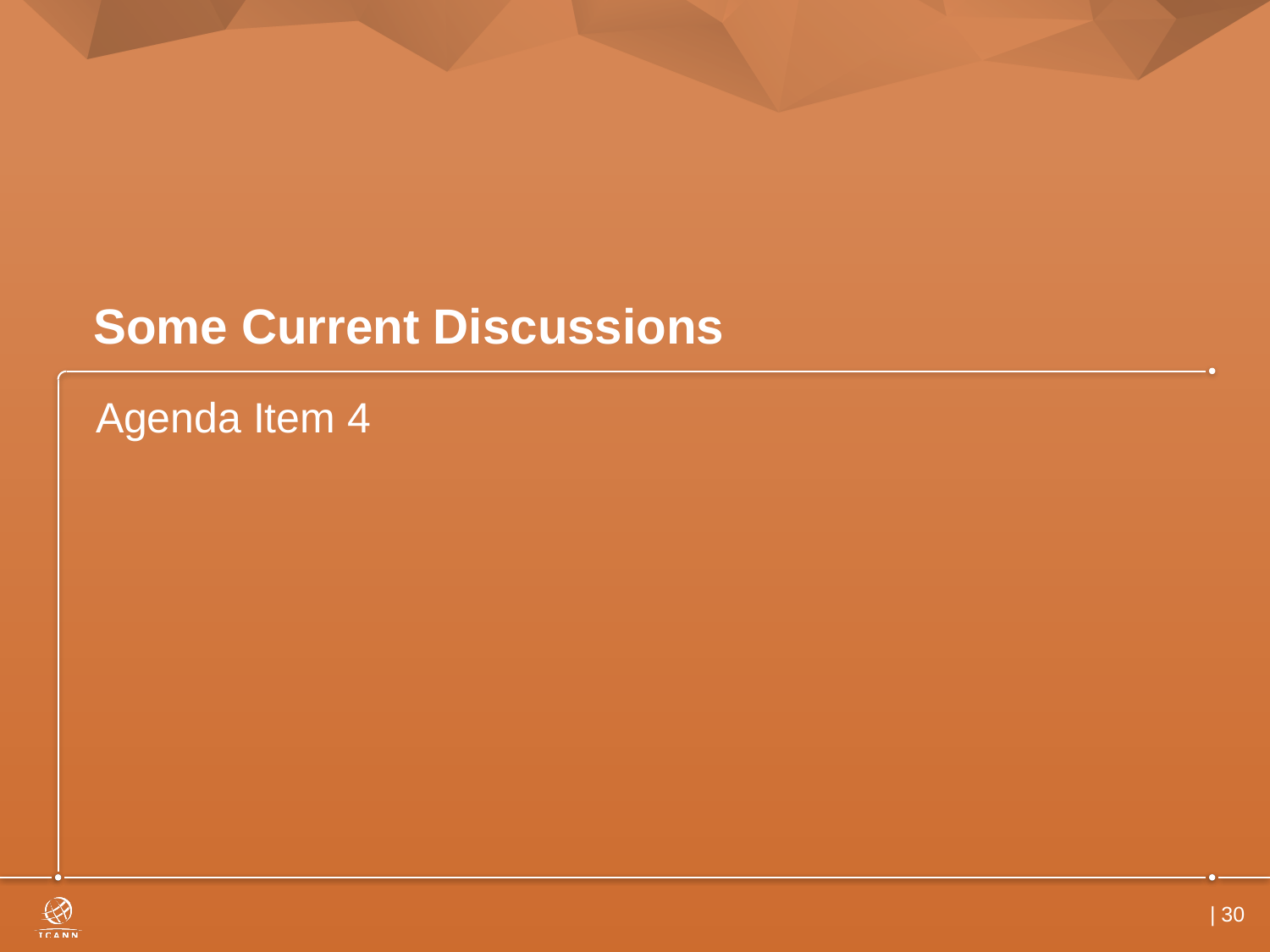

# Some Current Discussions
Agenda Item 4